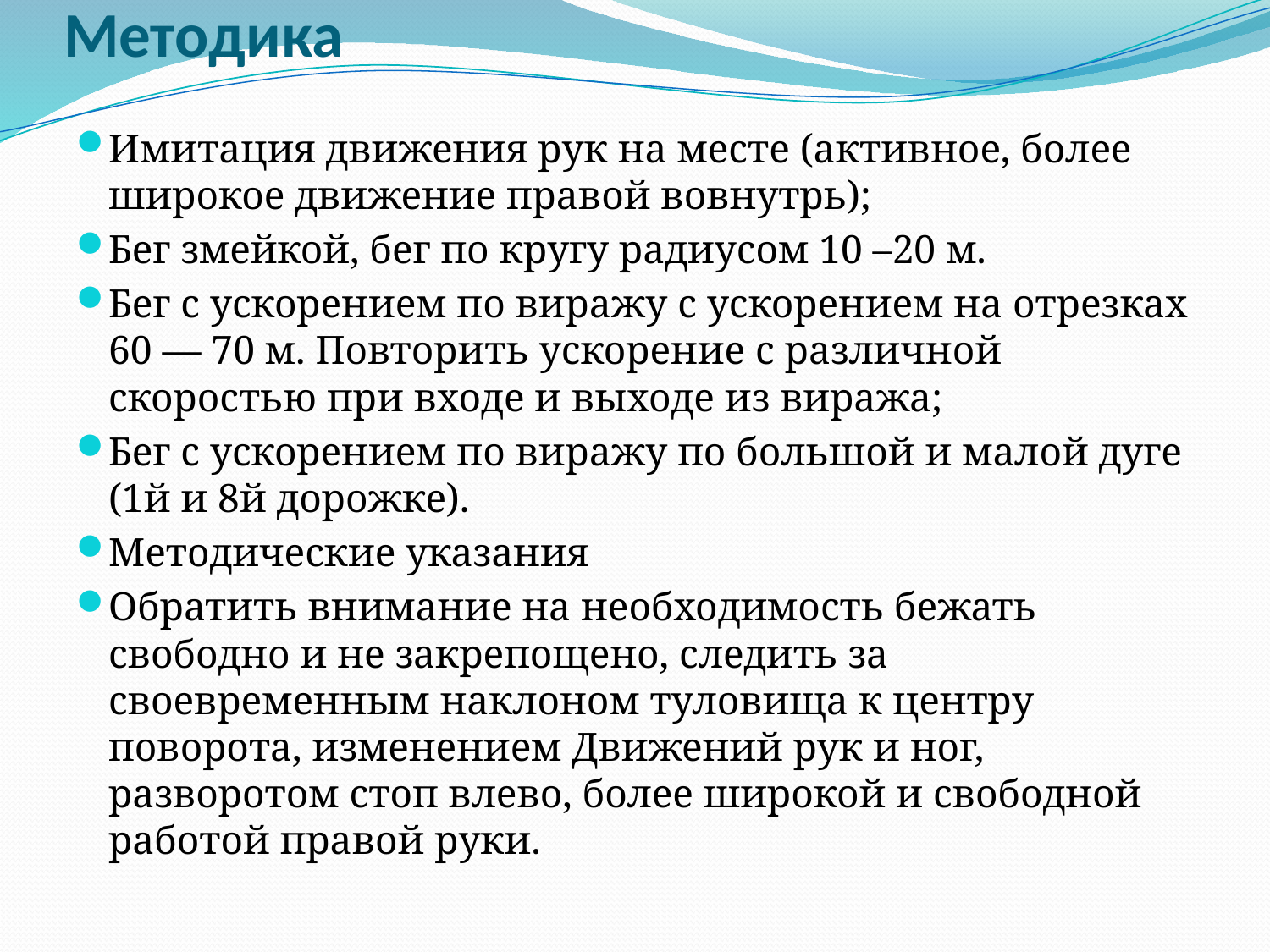

# Методика

Имитация движения рук на месте (активное, более широкое движение правой вовнутрь);
Бег змейкой, бег по кругу радиусом 10 –20 м.
Бег с ускорением по виражу с ускорением на отрез­ках 60 — 70 м. Повторить ускорение с различной скоростью при входе и выходе из виража;
Бег с ускорением по виражу по большой и малой дуге (1й и 8й дорожке).
Методические указания
Обратить внимание на необходимость бежать свободно и не закрепощено, следить за своевременным наклоном ту­ловища к центру поворота, изменением Движений рук и ног, разворотом стоп влево, более широкой и свободной рабо­той правой руки.